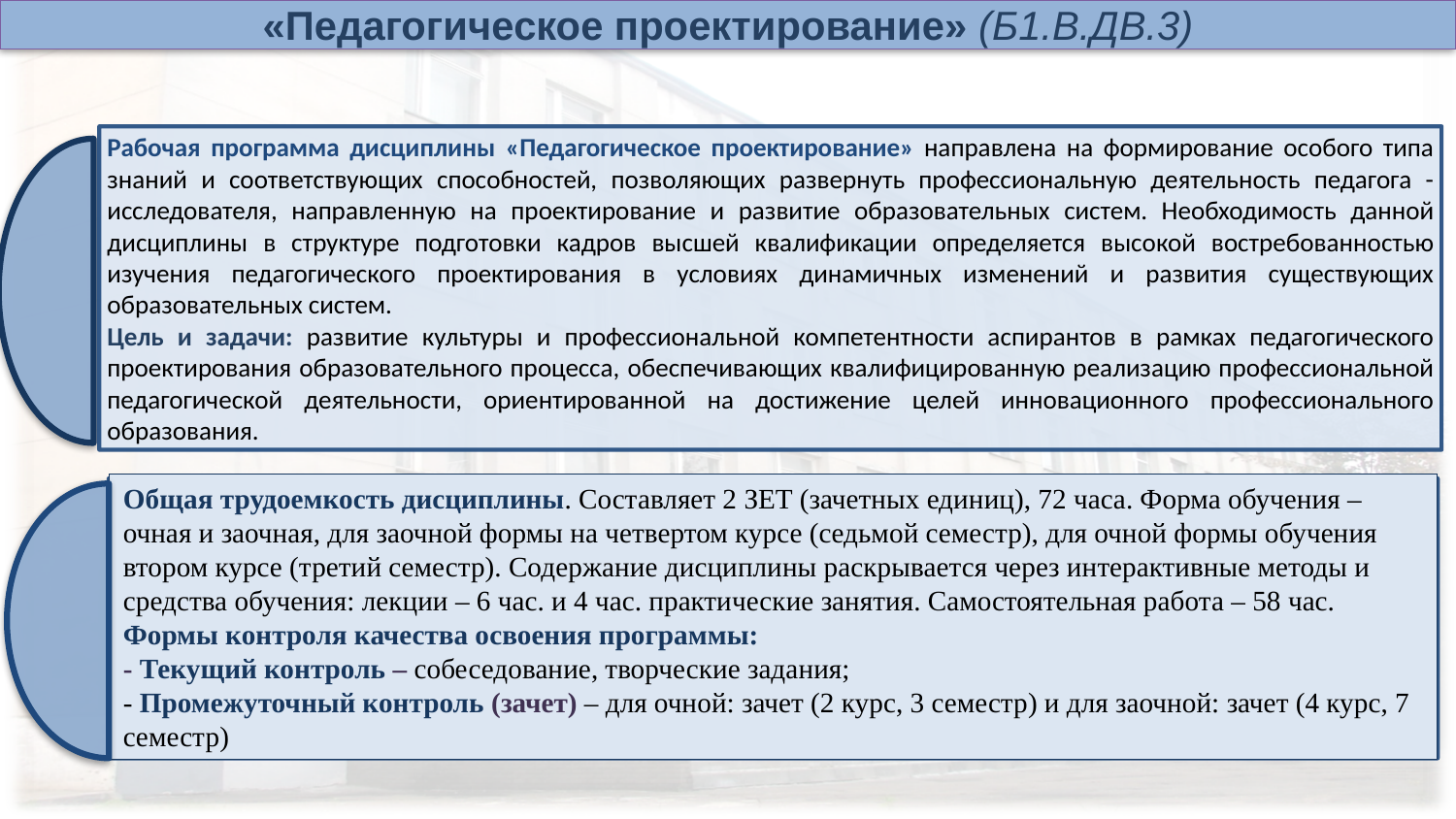

# «Педагогическое проектирование» (Б1.В.ДВ.3)
Рабочая программа дисциплины «Педагогическое проектирование» направлена на формирование особого типа знаний и соответствующих способностей, позволяющих развернуть профессиональную деятельность педагога - исследователя, направленную на проектирование и развитие образовательных систем. Необходимость данной дисциплины в структуре подготовки кадров высшей квалификации определяется высокой востребованностью изучения педагогического проектирования в условиях динамичных изменений и развития существующих образовательных систем.
Цель и задачи: развитие культуры и профессиональной компетентности аспирантов в рамках педагогического проектирования образовательного процесса, обеспечивающих квалифицированную реализацию профессиональной педагогической деятельности, ориентированной на достижение целей инновационного профессионального образования.

Общая трудоемкость дисциплины. Составляет 2 ЗЕТ (зачетных единиц), 72 часа. Форма обучения – очная и заочная, для заочной формы на четвертом курсе (седьмой семестр), для очной формы обучения втором курсе (третий семестр). Содержание дисциплины раскрывается через интерактивные методы и средства обучения: лекции – 6 час. и 4 час. практические занятия. Самостоятельная работа – 58 час.
Формы контроля качества освоения программы:
- Текущий контроль – собеседование, творческие задания;
- Промежуточный контроль (зачет) – для очной: зачет (2 курс, 3 семестр) и для заочной: зачет (4 курс, 7 семестр)